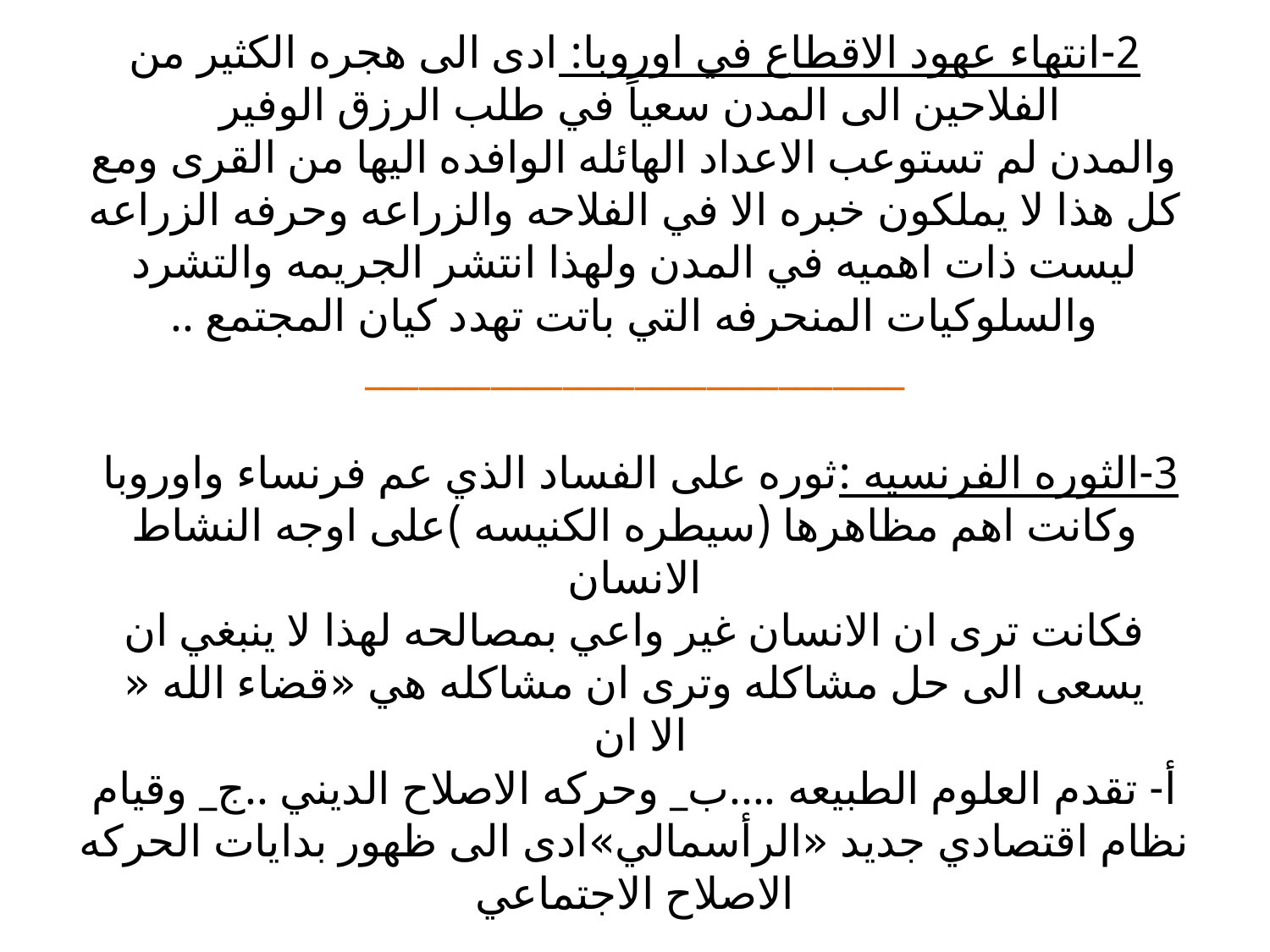

# 2-انتهاء عهود الاقطاع في اوروبا: ادى الى هجره الكثير من الفلاحين الى المدن سعياً في طلب الرزق الوفير والمدن لم تستوعب الاعداد الهائله الوافده اليها من القرى ومع كل هذا لا يملكون خبره الا في الفلاحه والزراعه وحرفه الزراعه ليست ذات اهميه في المدن ولهذا انتشر الجريمه والتشرد والسلوكيات المنحرفه التي باتت تهدد كيان المجتمع .. ______________________________ 3-الثوره الفرنسيه :ثوره على الفساد الذي عم فرنساء واوروبا  وكانت اهم مظاهرها (سيطره الكنيسه )على اوجه النشاط الانسان فكانت ترى ان الانسان غير واعي بمصالحه لهذا لا ينبغي ان يسعى الى حل مشاكله وترى ان مشاكله هي «قضاء الله « الا ان أ- تقدم العلوم الطبيعه ....ب_ وحركه الاصلاح الديني ..ج_ وقيام نظام اقتصادي جديد «الرأسمالي»ادى الى ظهور بدايات الحركه الاصلاح الاجتماعي